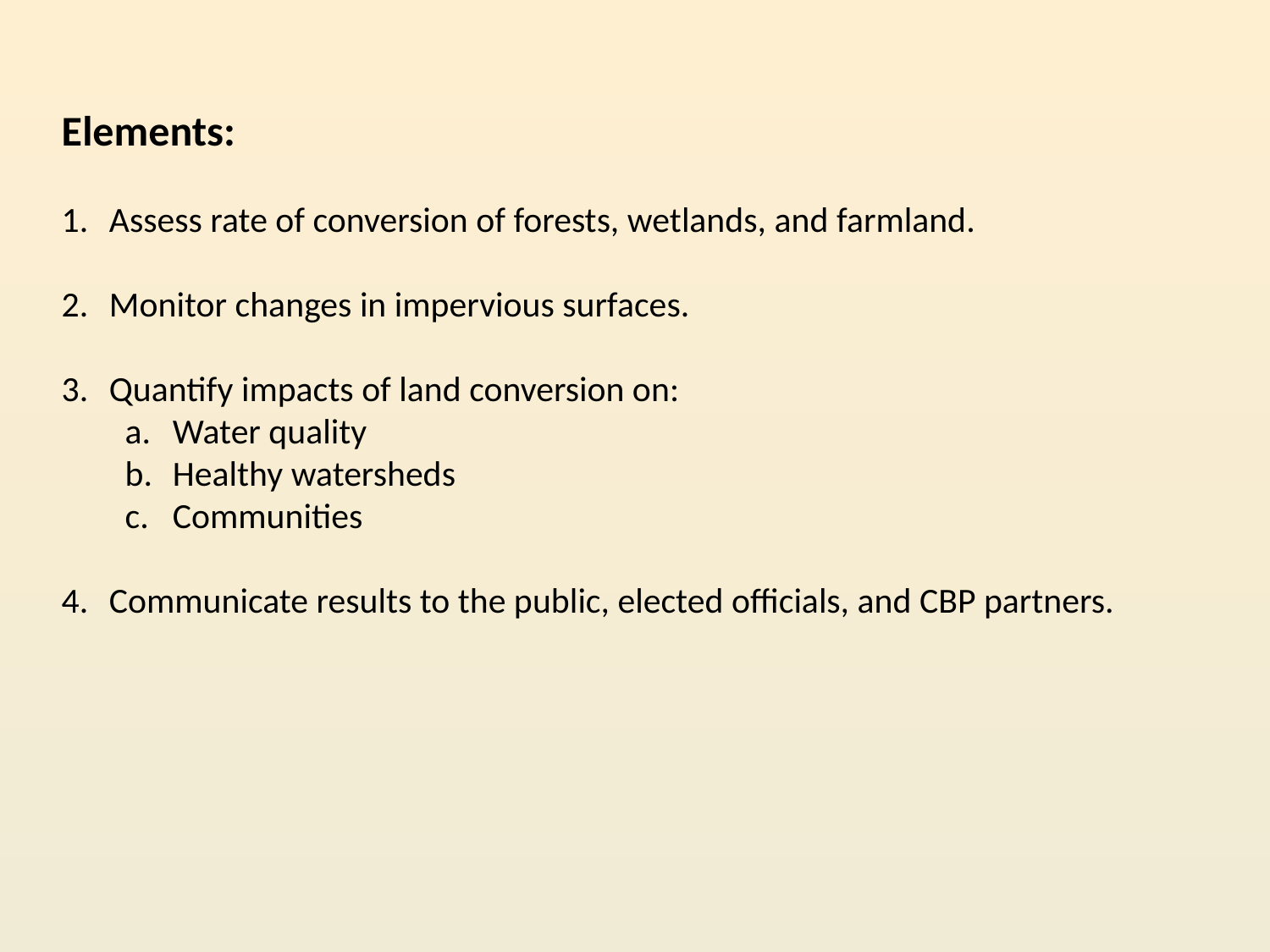

Elements:

Assess rate of conversion of forests, wetlands, and farmland.

Monitor changes in impervious surfaces.

Quantify impacts of land conversion on:
Water quality
Healthy watersheds
Communities

Communicate results to the public, elected officials, and CBP partners.